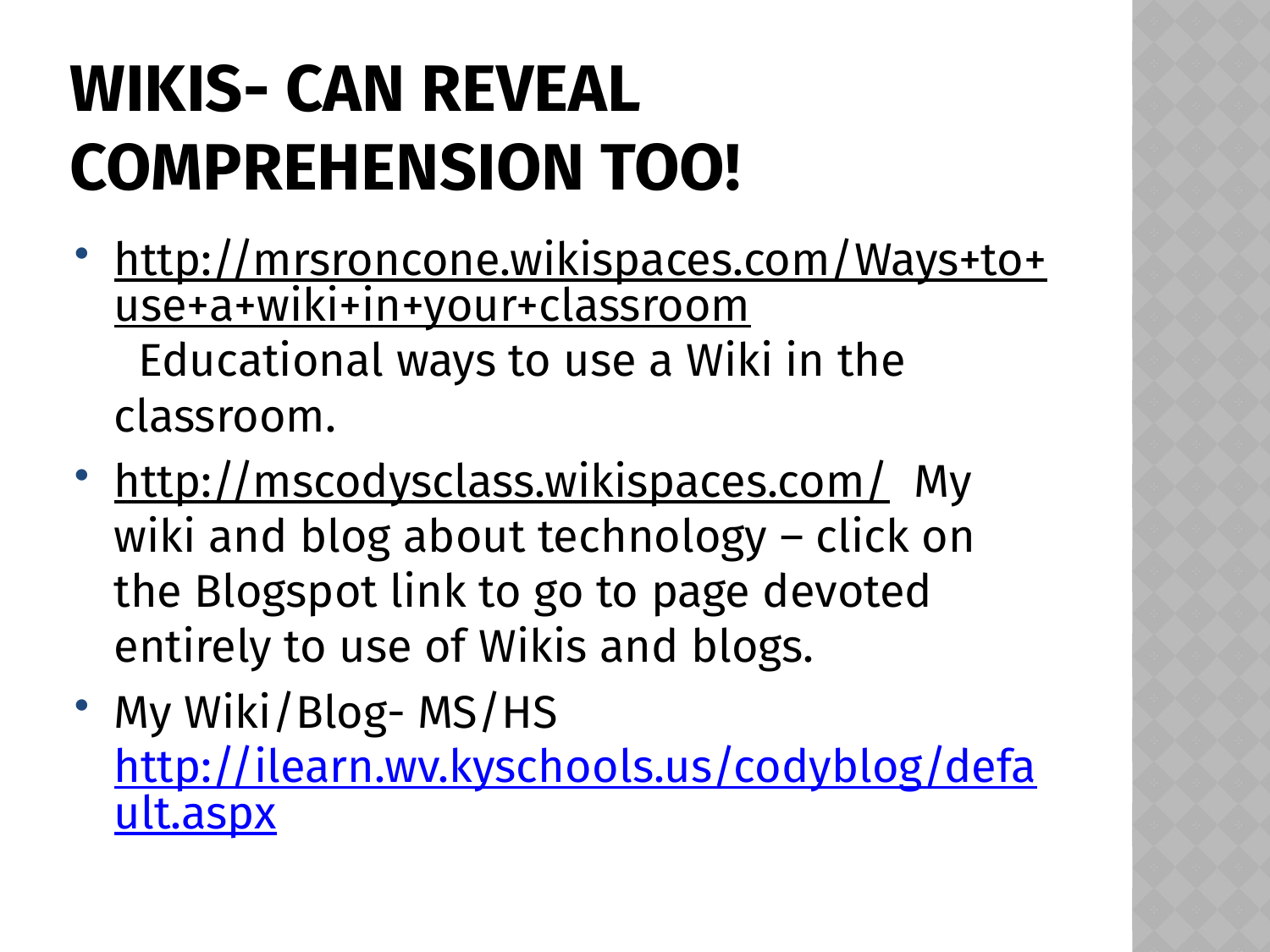

# Wikis- can reveal comprehension too!
http://mrsroncone.wikispaces.com/Ways+to+use+a+wiki+in+your+classroom  Educational ways to use a Wiki in the classroom.
http://mscodysclass.wikispaces.com/  My wiki and blog about technology – click on the Blogspot link to go to page devoted entirely to use of Wikis and blogs.
My Wiki/Blog- MS/HS http://ilearn.wv.kyschools.us/codyblog/default.aspx